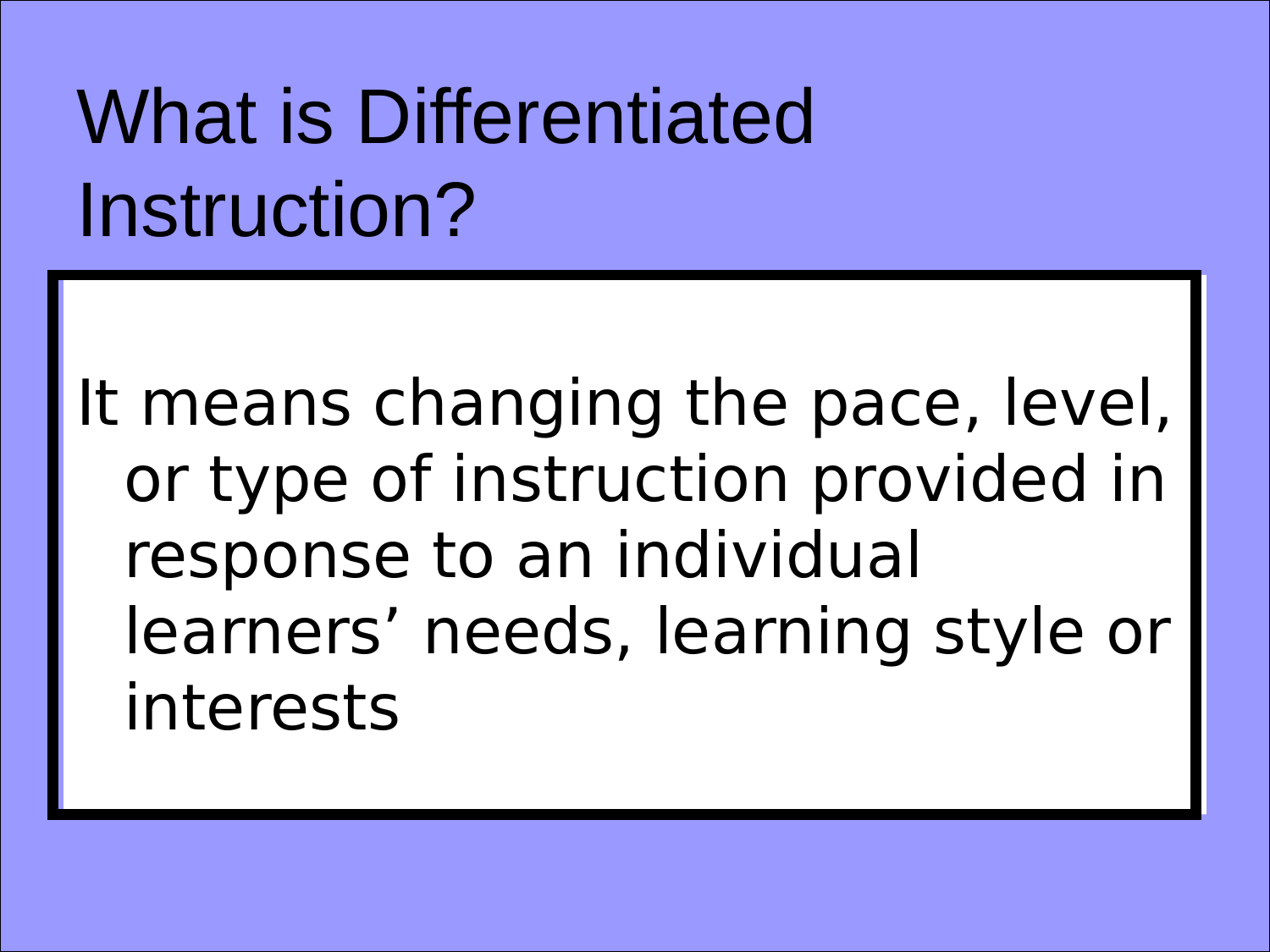

# What is Differentiated Instruction?

It means changing the pace, level, or type of instruction provided in response to an individual learners’ needs, learning style or interests